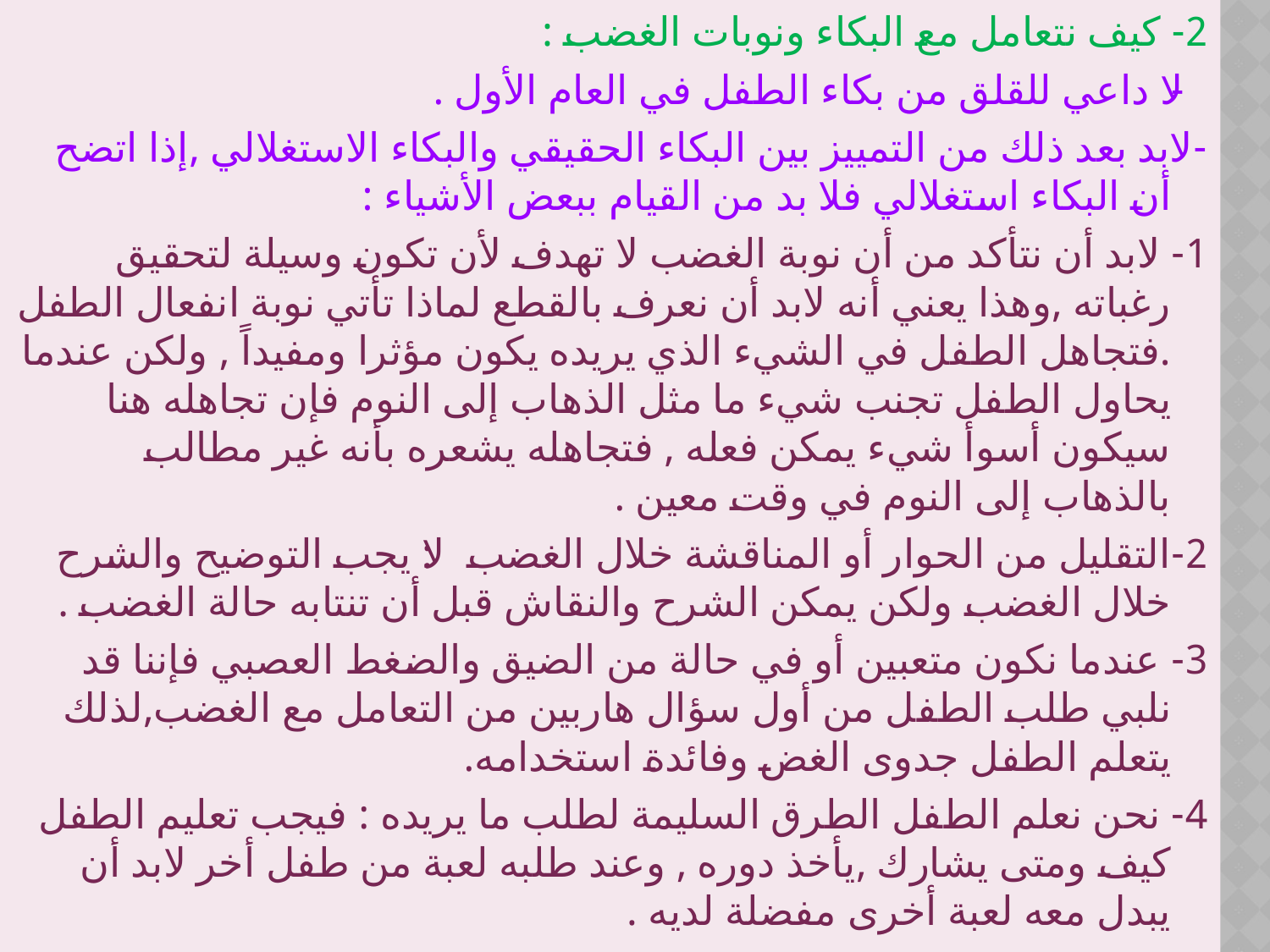

2- كيف نتعامل مع البكاء ونوبات الغضب :
- لا داعي للقلق من بكاء الطفل في العام الأول .
-لابد بعد ذلك من التمييز بين البكاء الحقيقي والبكاء الاستغلالي ,إذا اتضح أن البكاء استغلالي فلا بد من القيام ببعض الأشياء :
1- لابد أن نتأكد من أن نوبة الغضب لا تهدف لأن تكون وسيلة لتحقيق رغباته ,وهذا يعني أنه لابد أن نعرف بالقطع لماذا تأتي نوبة انفعال الطفل .فتجاهل الطفل في الشيء الذي يريده يكون مؤثرا ومفيداً , ولكن عندما يحاول الطفل تجنب شيء ما مثل الذهاب إلى النوم فإن تجاهله هنا سيكون أسوأ شيء يمكن فعله , فتجاهله يشعره بأنه غير مطالب بالذهاب إلى النوم في وقت معين .
2-التقليل من الحوار أو المناقشة خلال الغضب :لا يجب التوضيح والشرح خلال الغضب ولكن يمكن الشرح والنقاش قبل أن تنتابه حالة الغضب .
3- عندما نكون متعبين أو في حالة من الضيق والضغط العصبي فإننا قد نلبي طلب الطفل من أول سؤال هاربين من التعامل مع الغضب,لذلك يتعلم الطفل جدوى الغض وفائدة استخدامه.
4- نحن نعلم الطفل الطرق السليمة لطلب ما يريده : فيجب تعليم الطفل كيف ومتى يشارك ,يأخذ دوره , وعند طلبه لعبة من طفل أخر لابد أن يبدل معه لعبة أخرى مفضلة لديه .